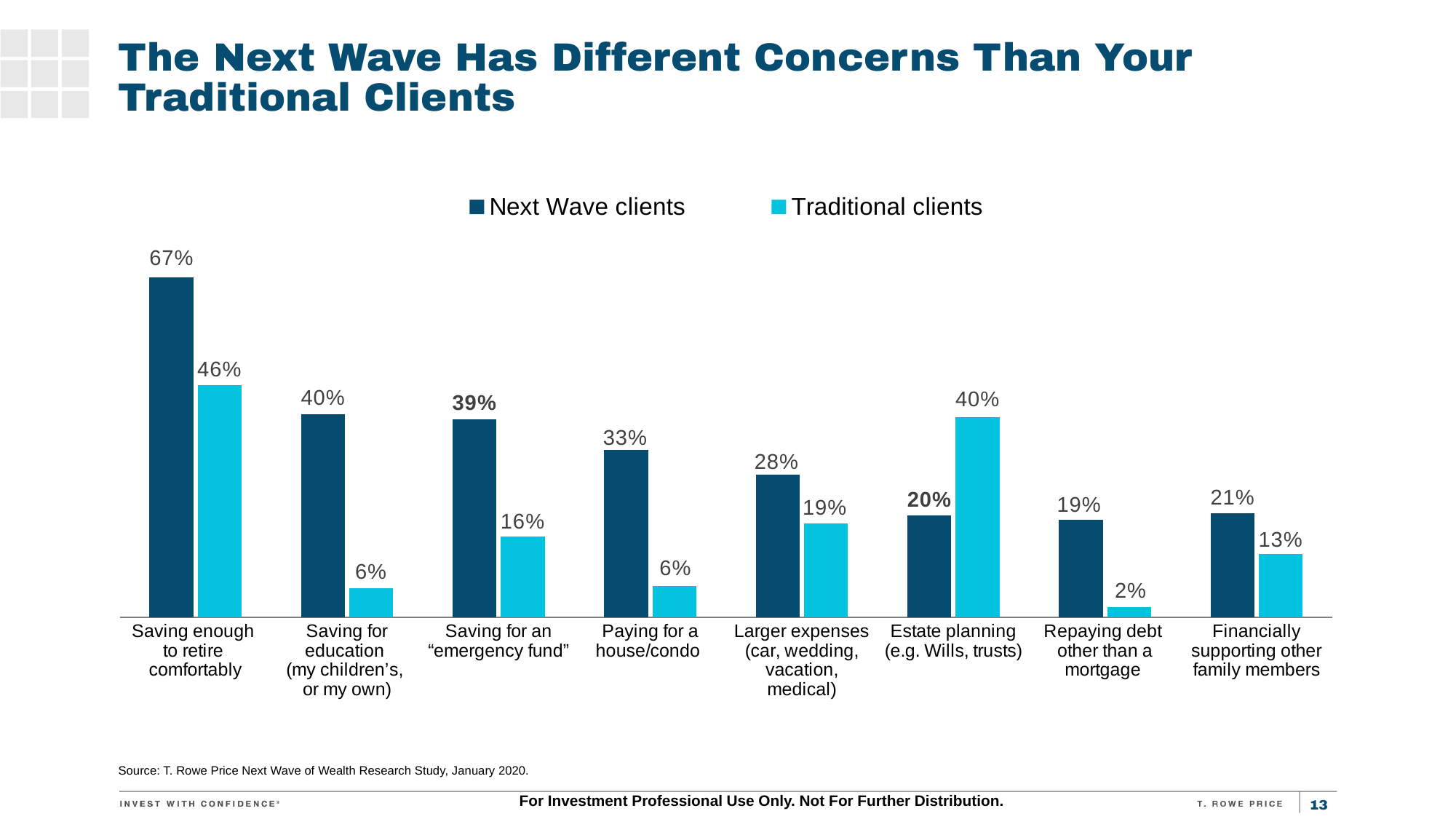

# The Next Wave Has Different Concerns Than Your Traditional Clients

### Chart

| Category | Next Wave clients | Traditional clients |
|---|---|---|
| Saving enough
to retire
comfortably | 0.671 | 0.458 |
| Saving for education
(my children’s,
or my own) | 0.401 | 0.058 |
| Saving for an “emergency fund” | 0.391 | 0.16 |
| Paying for a house/condo  | 0.33 | 0.062 |
| Larger expenses (car, wedding, vacation, medical) | 0.282 | 0.185 |
| Estate planning (e.g. Wills, trusts) | 0.201 | 0.395 |
| Repaying debt
other than a mortgage  | 0.193 | 0.02 |
| Financially supporting other family members | 0.205 | 0.125 |
Source: T. Rowe Price Next Wave of Wealth Research Study, January 2020.